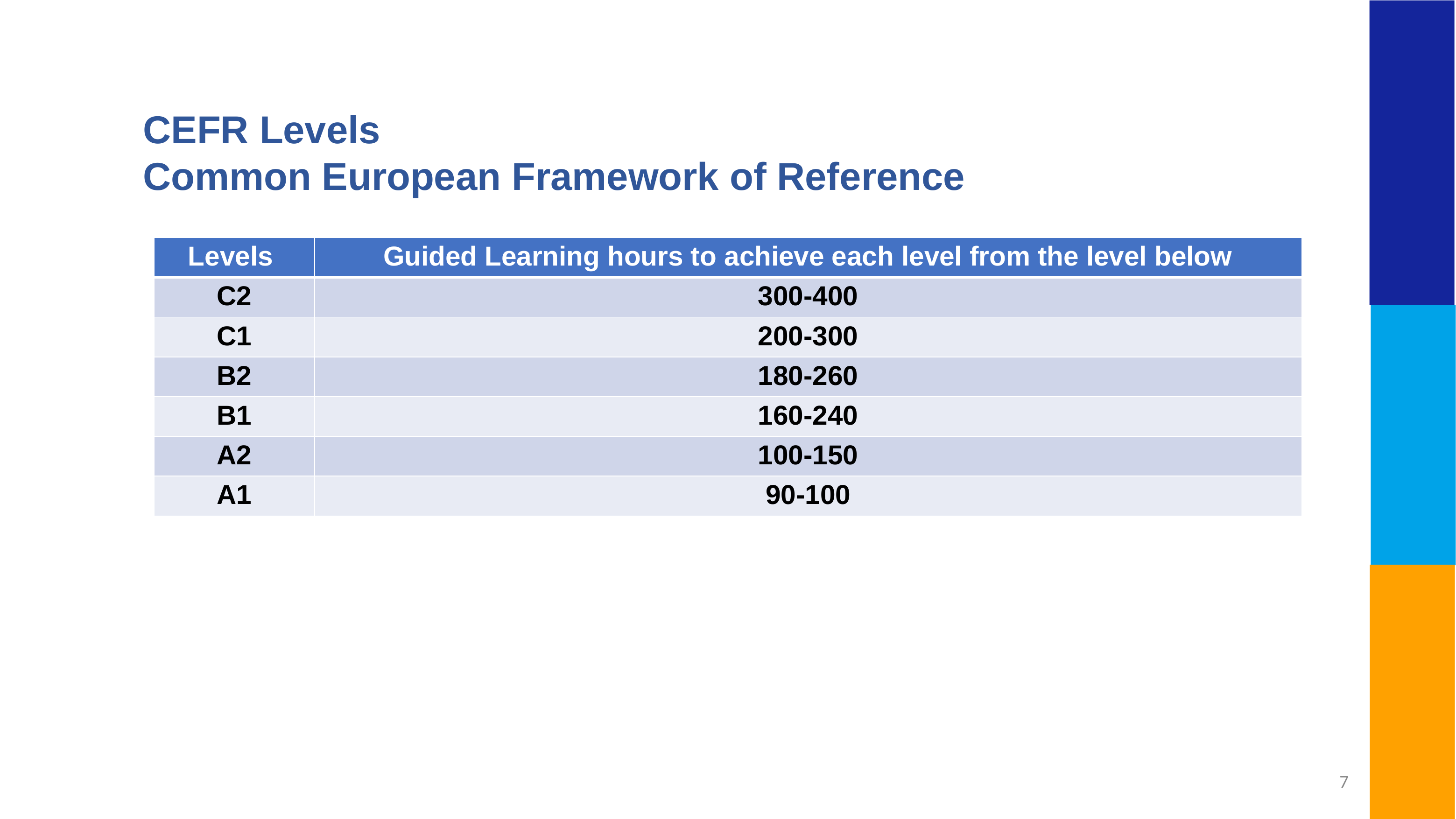

CEFR Levels
Common European Framework of Reference

| Levels | Guided Learning hours to achieve each level from the level below |
| --- | --- |
| C2 | 300-400 |
| C1 | 200-300 |
| B2 | 180-260 |
| B1 | 160-240 |
| A2 | 100-150 |
| A1 | 90-100 |

7